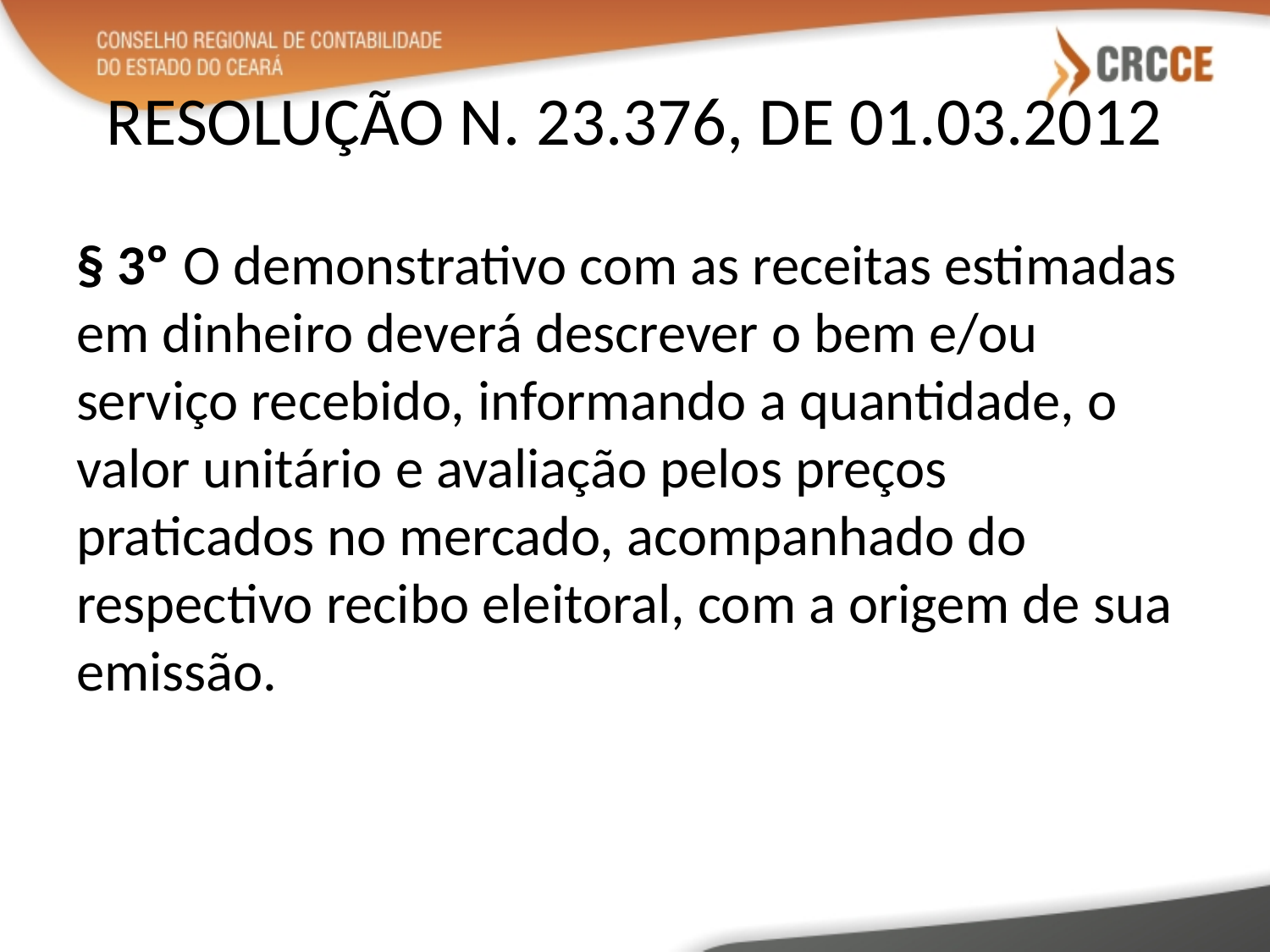

# RESOLUÇÃO N. 23.376, DE 01.03.2012
§ 3º O demonstrativo com as receitas estimadas em dinheiro deverá descrever o bem e/ou serviço recebido, informando a quantidade, o valor unitário e avaliação pelos preços praticados no mercado, acompanhado do respectivo recibo eleitoral, com a origem de sua emissão.